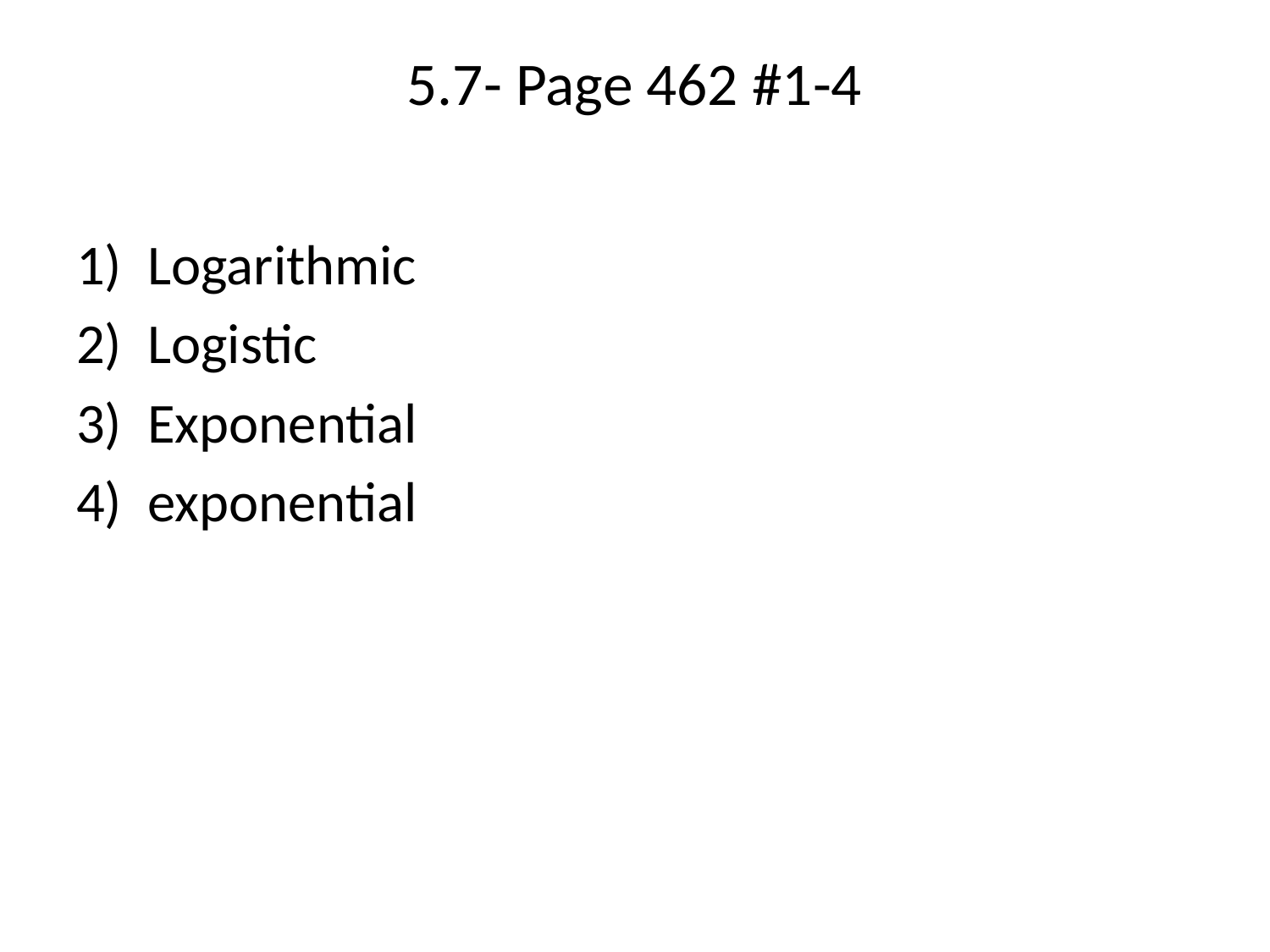

# 5.7- Page 462 #1-4
Logarithmic
Logistic
Exponential
exponential